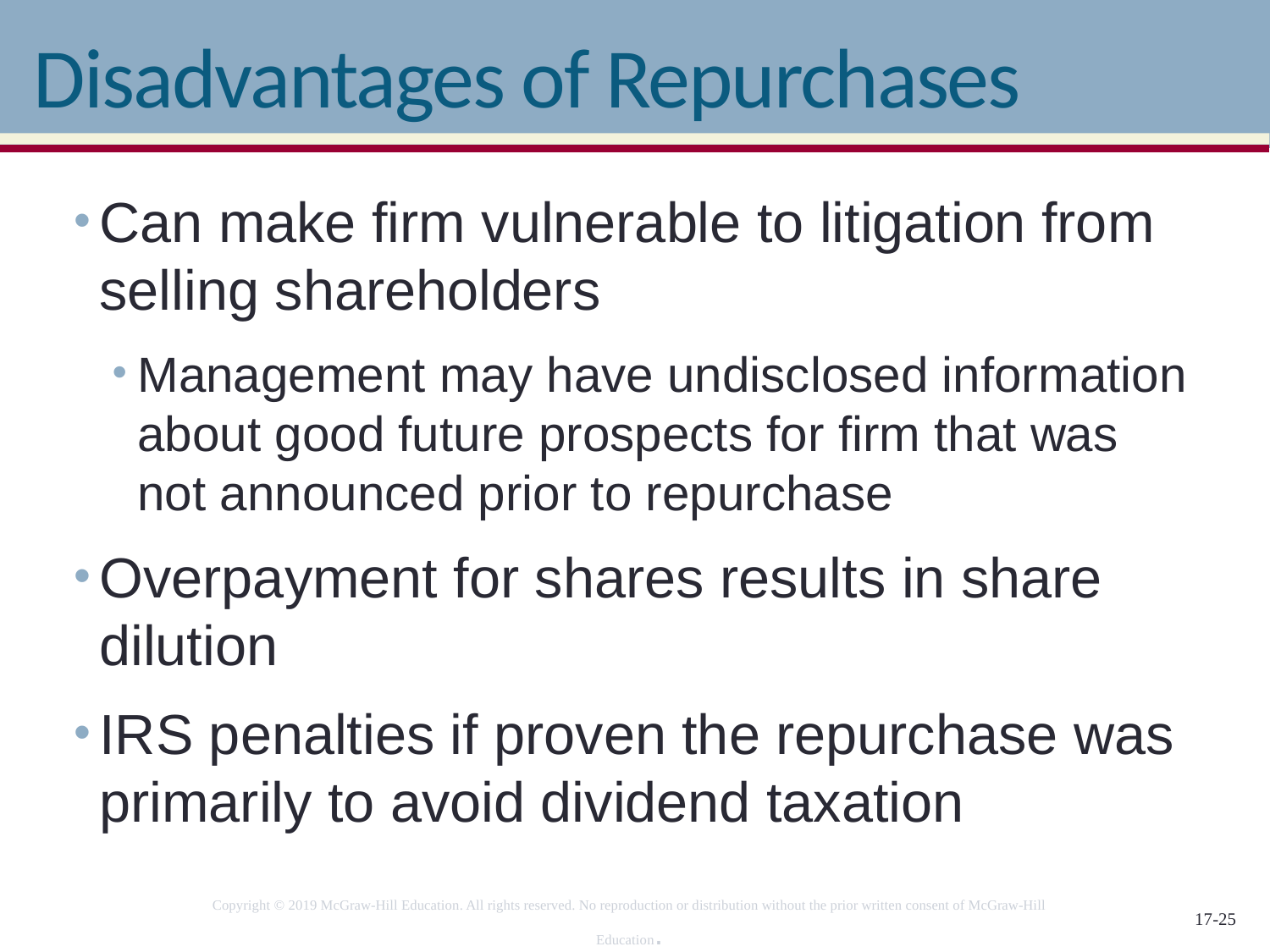

# Disadvantages of Repurchases
Can make firm vulnerable to litigation from selling shareholders
Management may have undisclosed information about good future prospects for firm that was not announced prior to repurchase
Overpayment for shares results in share dilution
IRS penalties if proven the repurchase was primarily to avoid dividend taxation
Copyright © 2019 McGraw-Hill Education. All rights reserved. No reproduction or distribution without the prior written consent of McGraw-Hill Education.